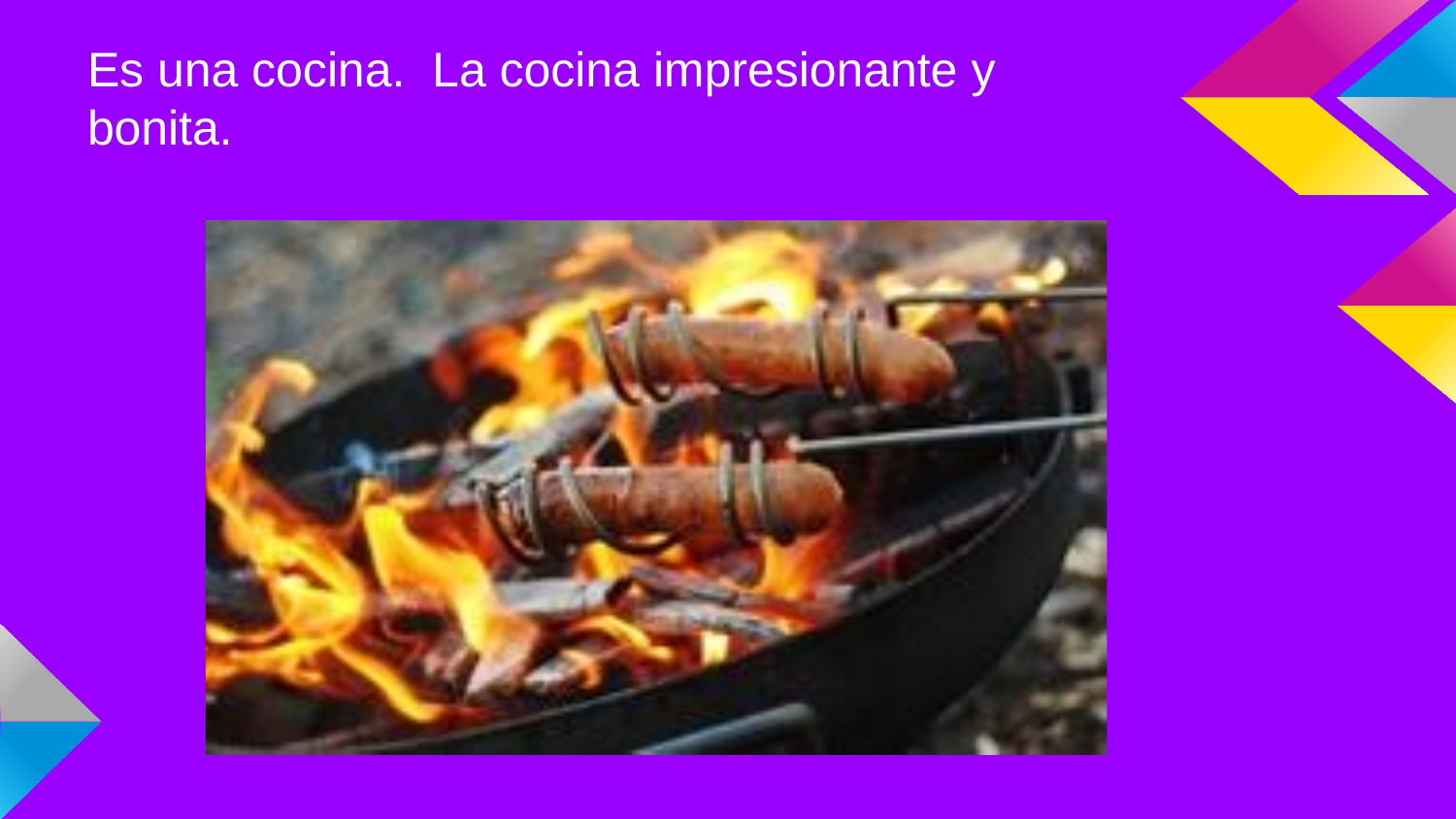

# Es una cocina.  La cocina impresionante y bonita.